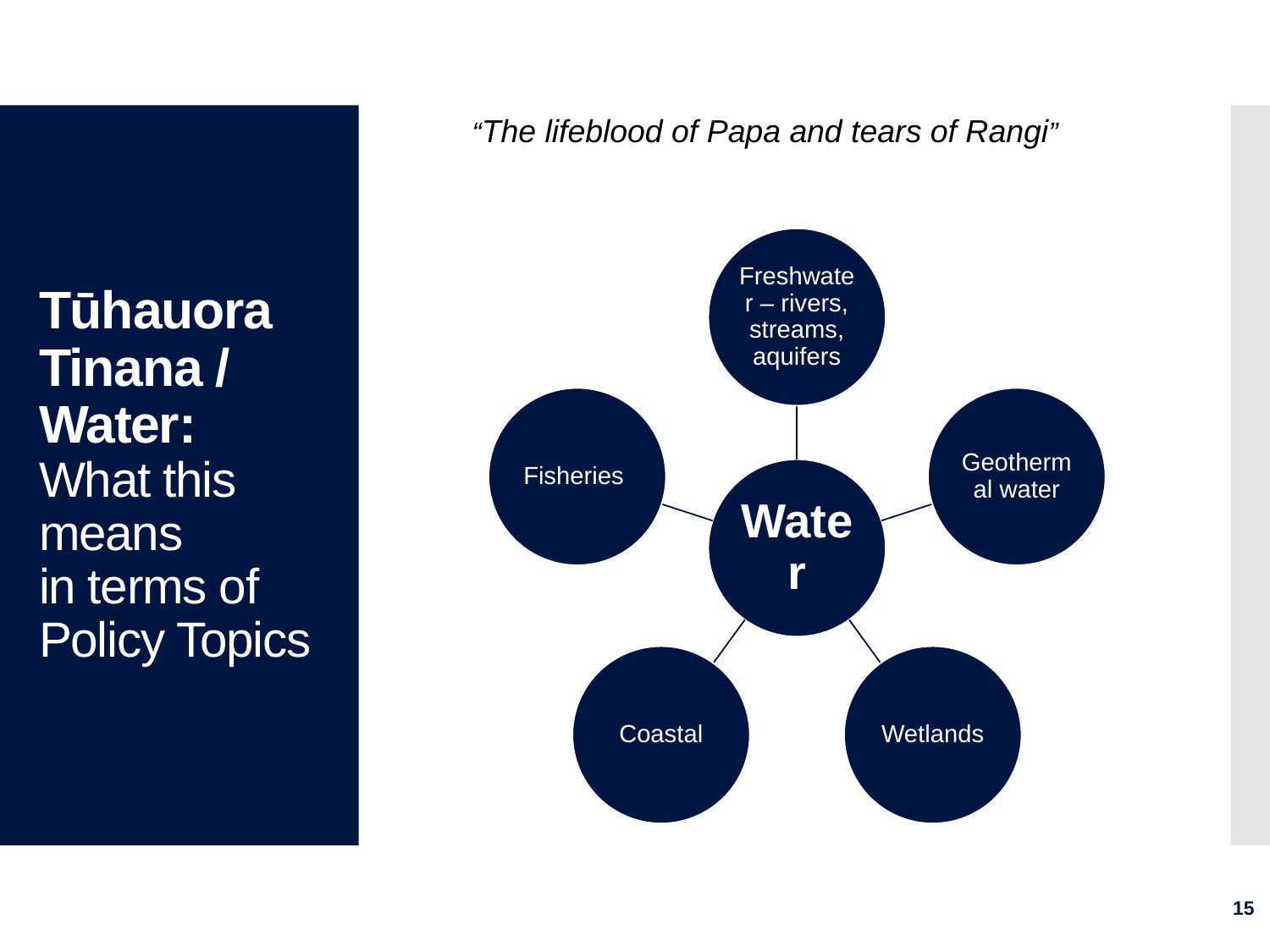

“The lifeblood of Papa and tears of Rangi”
# Tūhauora Tinana / Water: What this means in terms of  Policy Topics
Water

Freshwater – rivers, streams, aquifers

Geothermal water

Wetlands

Coastal

Fisheries
15